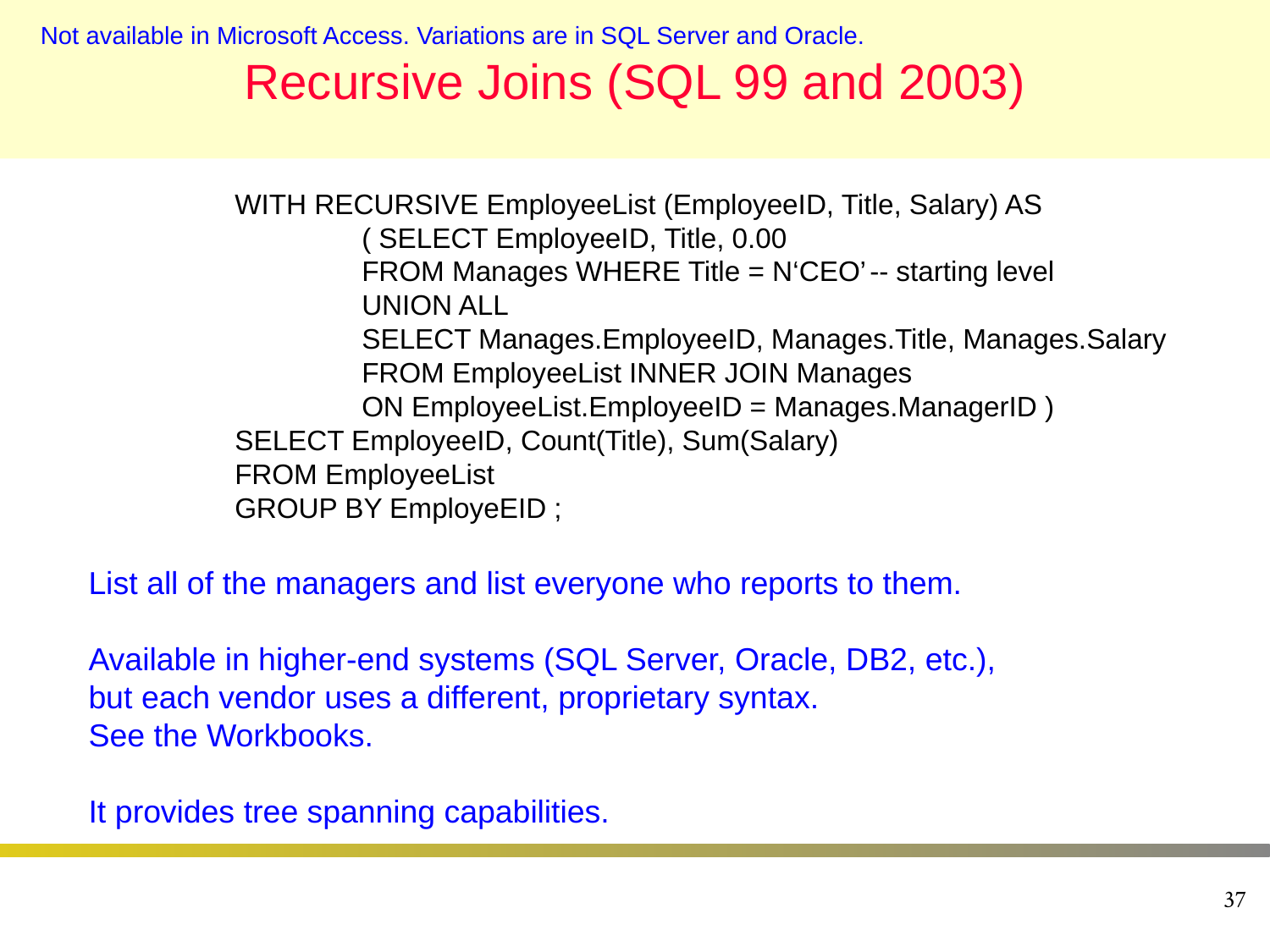

# Recursive Joins (SQL 99 and 2003)
Not available in Microsoft Access. Variations are in SQL Server and Oracle.
WITH RECURSIVE EmployeeList (EmployeeID, Title, Salary) AS
	( SELECT EmployeeID, Title, 0.00
	FROM Manages WHERE Title = N‘CEO’	-- starting level
	UNION ALL
	SELECT Manages.EmployeeID, Manages.Title, Manages.Salary
	FROM EmployeeList INNER JOIN Manages
	ON EmployeeList.EmployeeID = Manages.ManagerID )
SELECT EmployeeID, Count(Title), Sum(Salary)
FROM EmployeeList
GROUP BY EmployeEID ;
List all of the managers and list everyone who reports to them.

Available in higher-end systems (SQL Server, Oracle, DB2, etc.), but each vendor uses a different, proprietary syntax.
See the Workbooks.

It provides tree spanning capabilities.
37